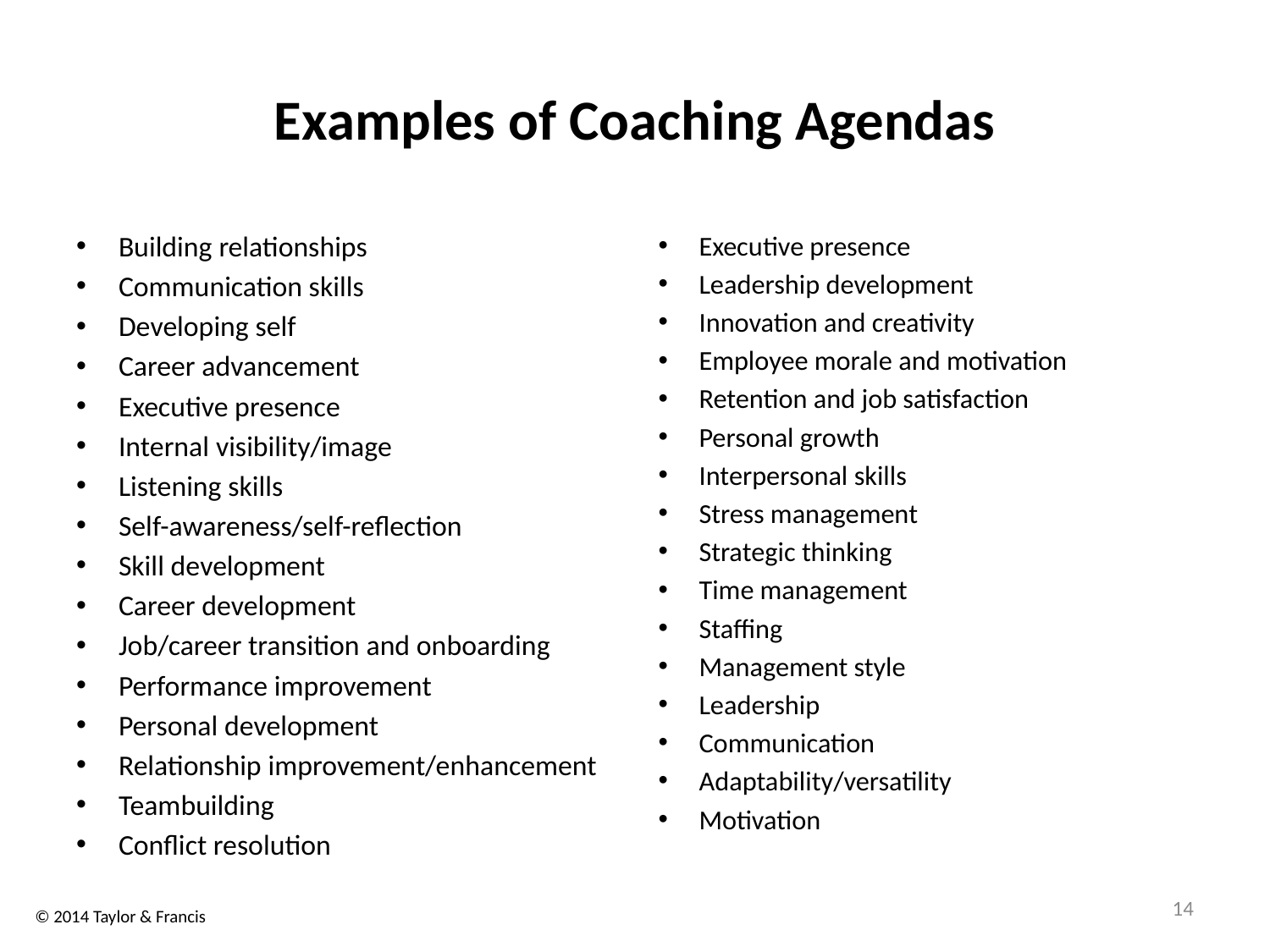

# Examples of Coaching Agendas
Building relationships
Communication skills
Developing self
Career advancement
Executive presence
Internal visibility/image
Listening skills
Self-awareness/self-reflection
Skill development
Career development
Job/career transition and onboarding
Performance improvement
Personal development
Relationship improvement/enhancement
Teambuilding
Conflict resolution

Executive presence
Leadership development
Innovation and creativity
Employee morale and motivation
Retention and job satisfaction
Personal growth
Interpersonal skills
Stress management
Strategic thinking
Time management
Staffing
Management style
Leadership
Communication
Adaptability/versatility
Motivation

14
© 2014 Taylor & Francis